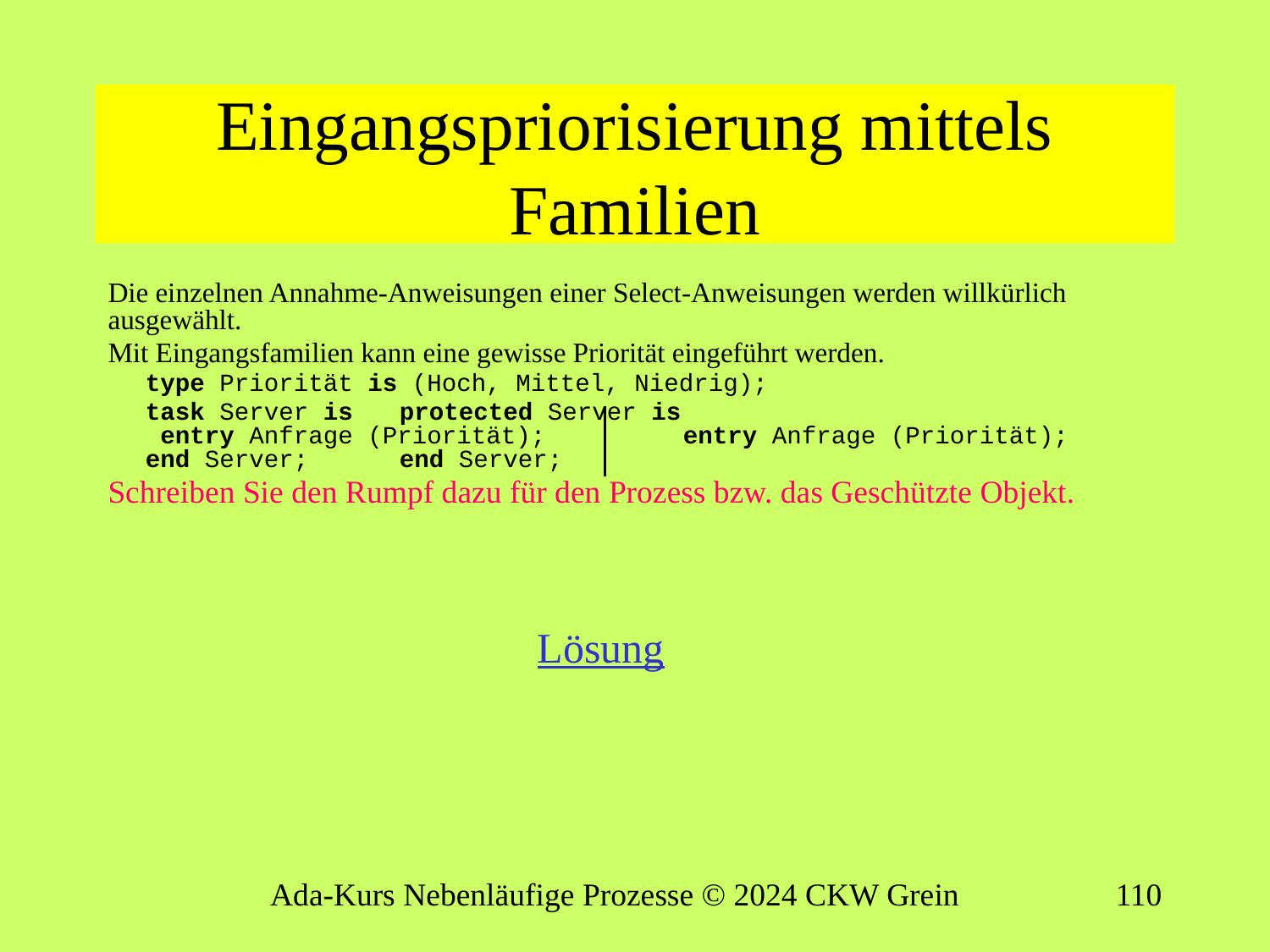

# Eingangspriorisierung mittels Familien
Die einzelnen Annahme-Anweisungen einer Select-Anweisungen werden willkürlich ausgewählt.
Mit Eingangsfamilien kann eine gewisse Priorität eingeführt werden.
type Priorität is (Hoch, Mittel, Niedrig);
task Server is	protected Server is
 entry Anfrage (Priorität);	  entry Anfrage (Priorität);
end Server;	end Server;
Schreiben Sie den Rumpf dazu für den Prozess bzw. das Geschützte Objekt.
Lösung
Ada-Kurs Nebenläufige Prozesse © 2024 CKW Grein
110